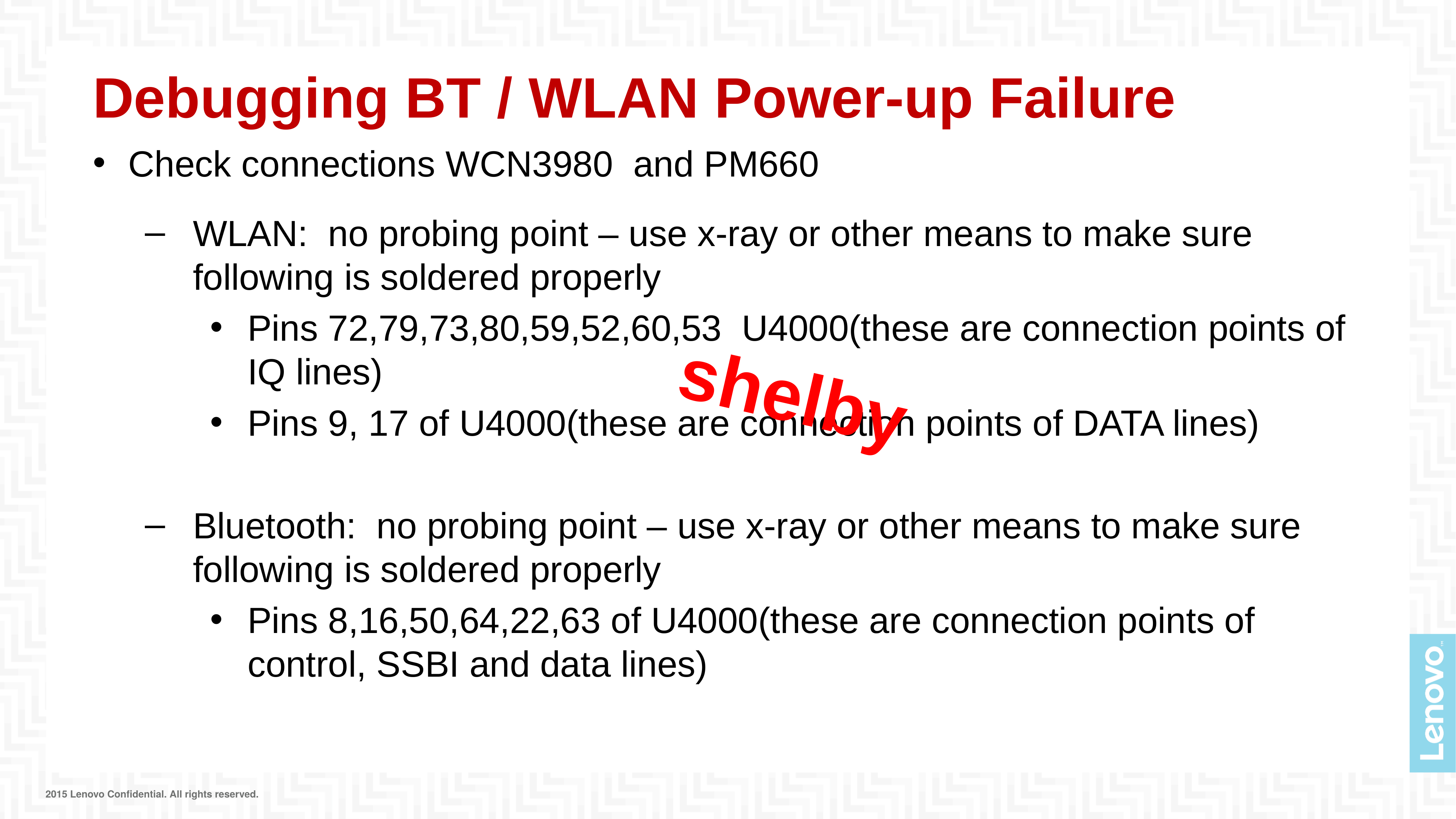

# Debugging BT / WLAN Power-up Failure
Check connections WCN3980  and PM660
WLAN:  no probing point – use x-ray or other means to make sure following is soldered properly
Pins 72,79,73,80,59,52,60,53  U4000(these are connection points of IQ lines)
Pins 9, 17 of U4000(these are connection points of DATA lines)

Bluetooth:  no probing point – use x-ray or other means to make sure following is soldered properly
Pins 8,16,50,64,22,63 of U4000(these are connection points of control, SSBI and data lines)

shelby